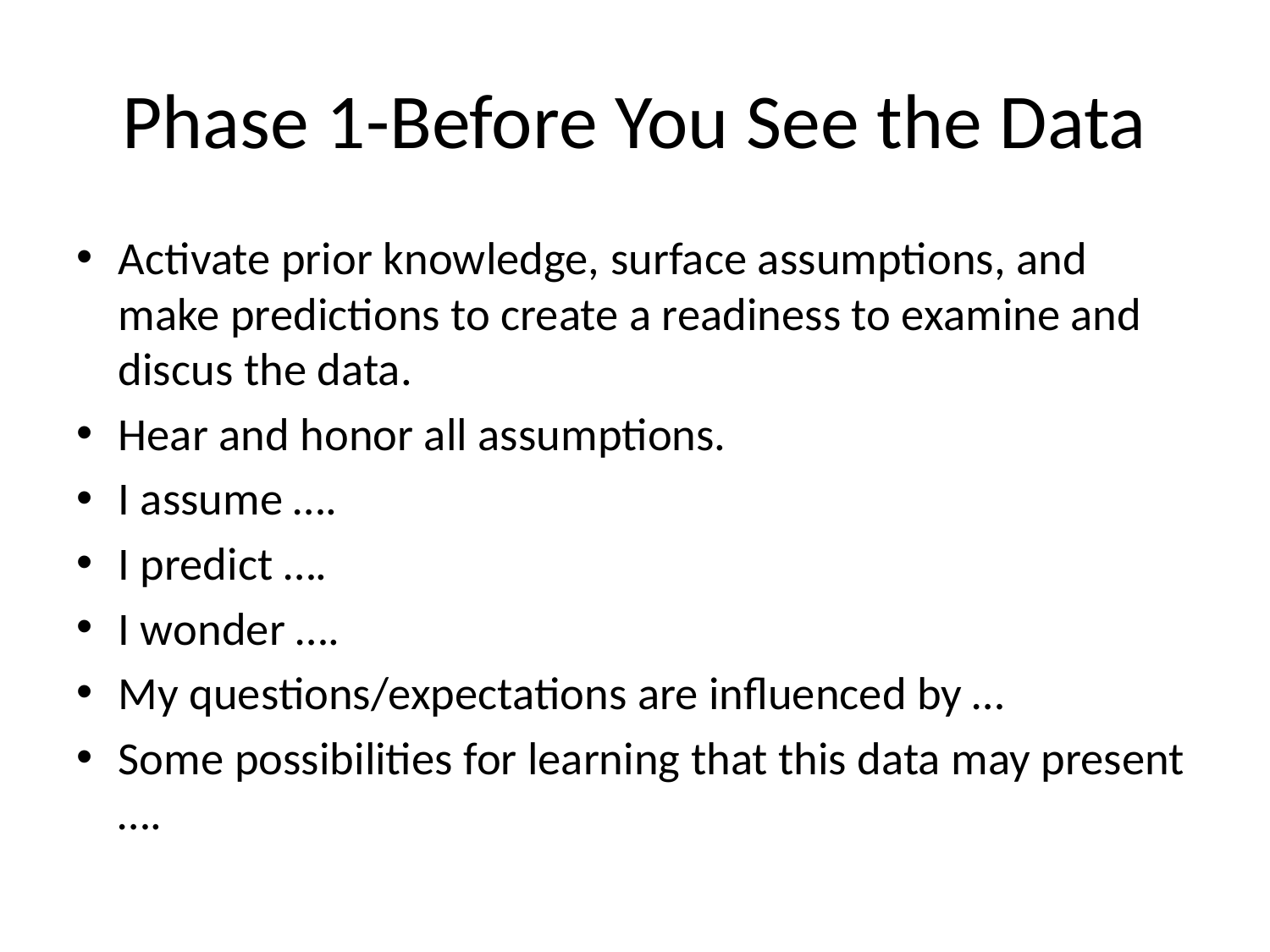

# Phase 1-Before You See the Data
Activate prior knowledge, surface assumptions, and make predictions to create a readiness to examine and discus the data.
Hear and honor all assumptions.
I assume ….
I predict ….
I wonder ….
My questions/expectations are influenced by …
Some possibilities for learning that this data may present ….